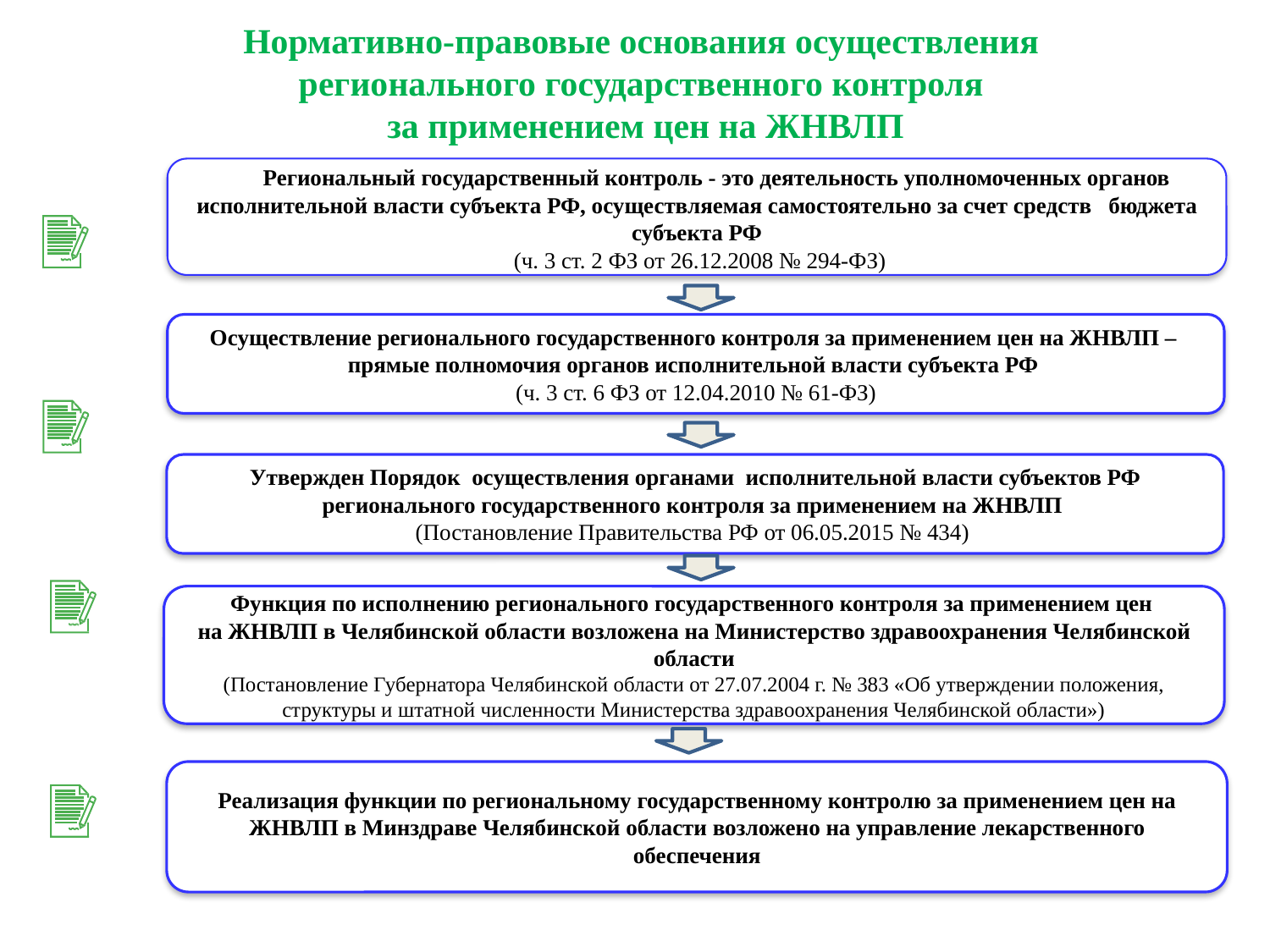

# Нормативно-правовые основания осуществления регионального государственного контроля за применением цен на ЖНВЛП
       Региональный государственный контроль - это деятельность уполномоченных органов исполнительной власти субъекта РФ, осуществляемая самостоятельно за счет средств   бюджета субъекта РФ
 (ч. 3 ст. 2 ФЗ от 26.12.2008 № 294-ФЗ)

Осуществление регионального государственного контроля за применением цен на ЖНВЛП –  прямые полномочия органов исполнительной власти субъекта РФ
(ч. 3 ст. 6 ФЗ от 12.04.2010 № 61-ФЗ)

Утвержден Порядок  осуществления органами  исполнительной власти субъектов РФ регионального государственного контроля за применением на ЖНВЛП
(Постановление Правительства РФ от 06.05.2015 № 434)

Функция по исполнению регионального государственного контроля за применением цен
на ЖНВЛП в Челябинской области возложена на Министерство здравоохранения Челябинской области
(Постановление Губернатора Челябинской области от 27.07.2004 г. № 383 «Об утверждении положения, структуры и штатной численности Министерства здравоохранения Челябинской области»)

Реализация функции по региональному государственному контролю за применением цен на ЖНВЛП в Минздраве Челябинской области возложено на управление лекарственного обеспечения